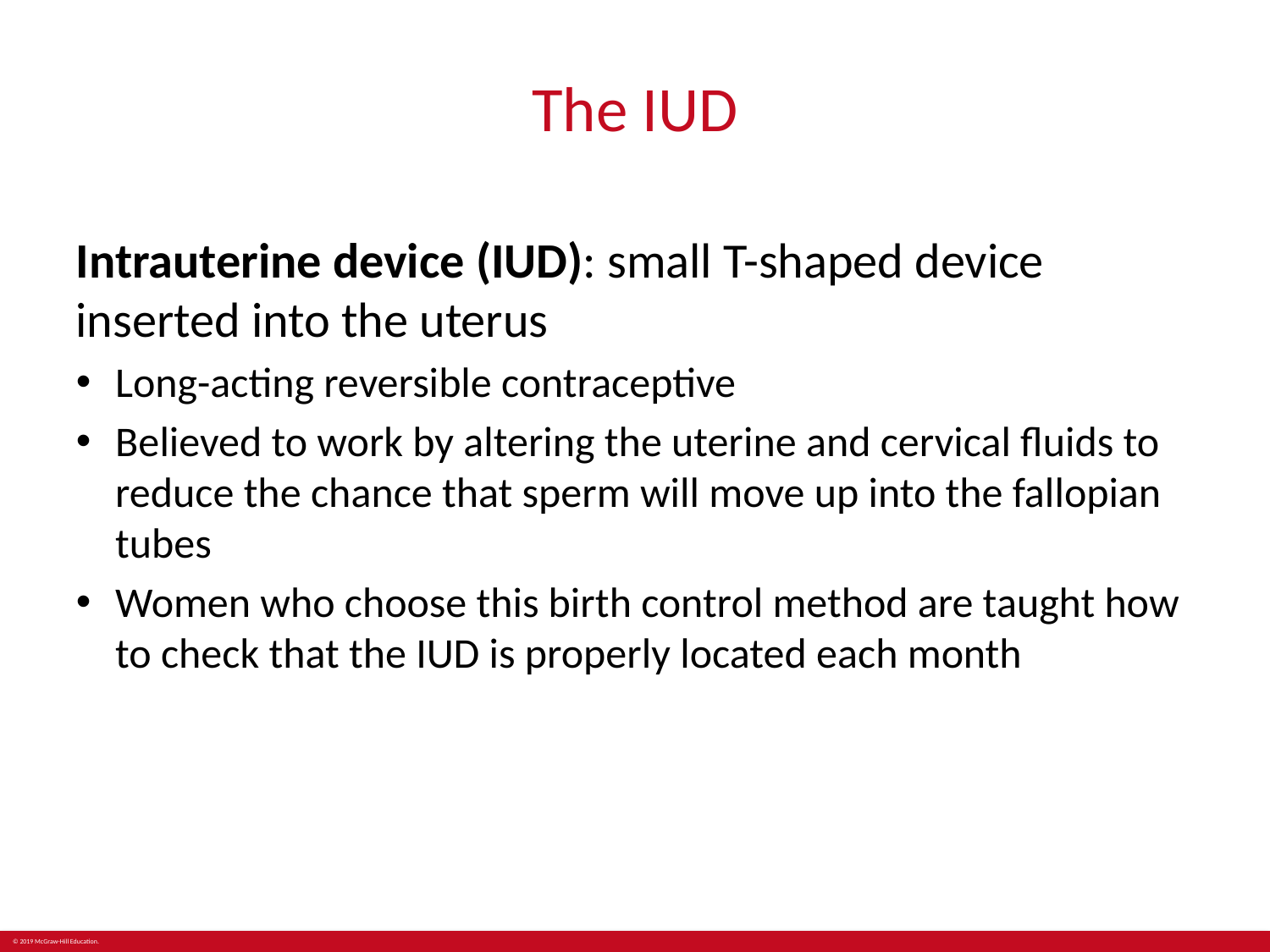

# The IUD
Intrauterine device (IUD): small T-shaped device inserted into the uterus
Long-acting reversible contraceptive
Believed to work by altering the uterine and cervical fluids to reduce the chance that sperm will move up into the fallopian tubes
Women who choose this birth control method are taught how to check that the IUD is properly located each month